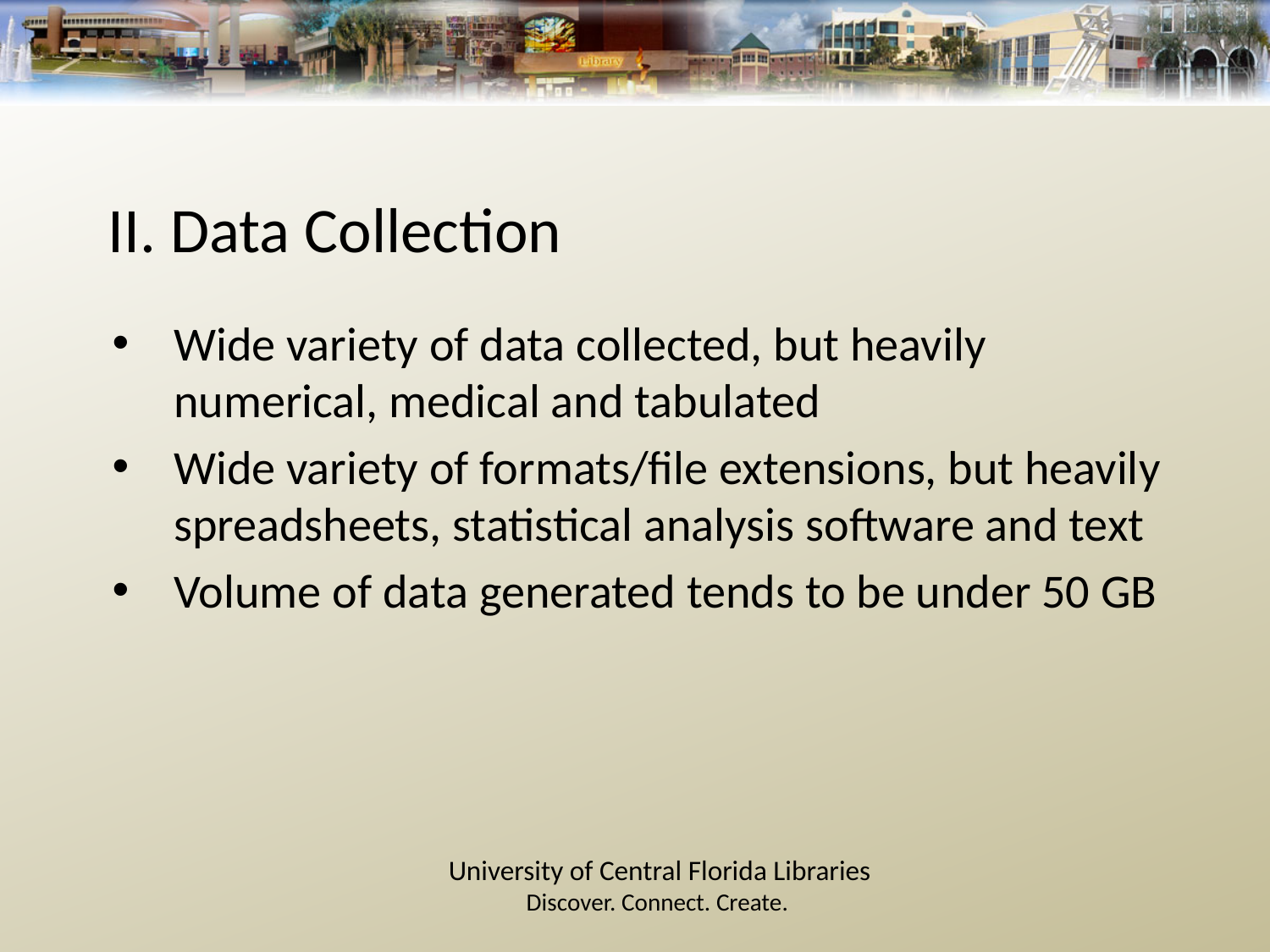

# II. Data Collection
Wide variety of data collected, but heavily numerical, medical and tabulated
Wide variety of formats/file extensions, but heavily spreadsheets, statistical analysis software and text
Volume of data generated tends to be under 50 GB

University of Central Florida Libraries
Discover. Connect. Create.